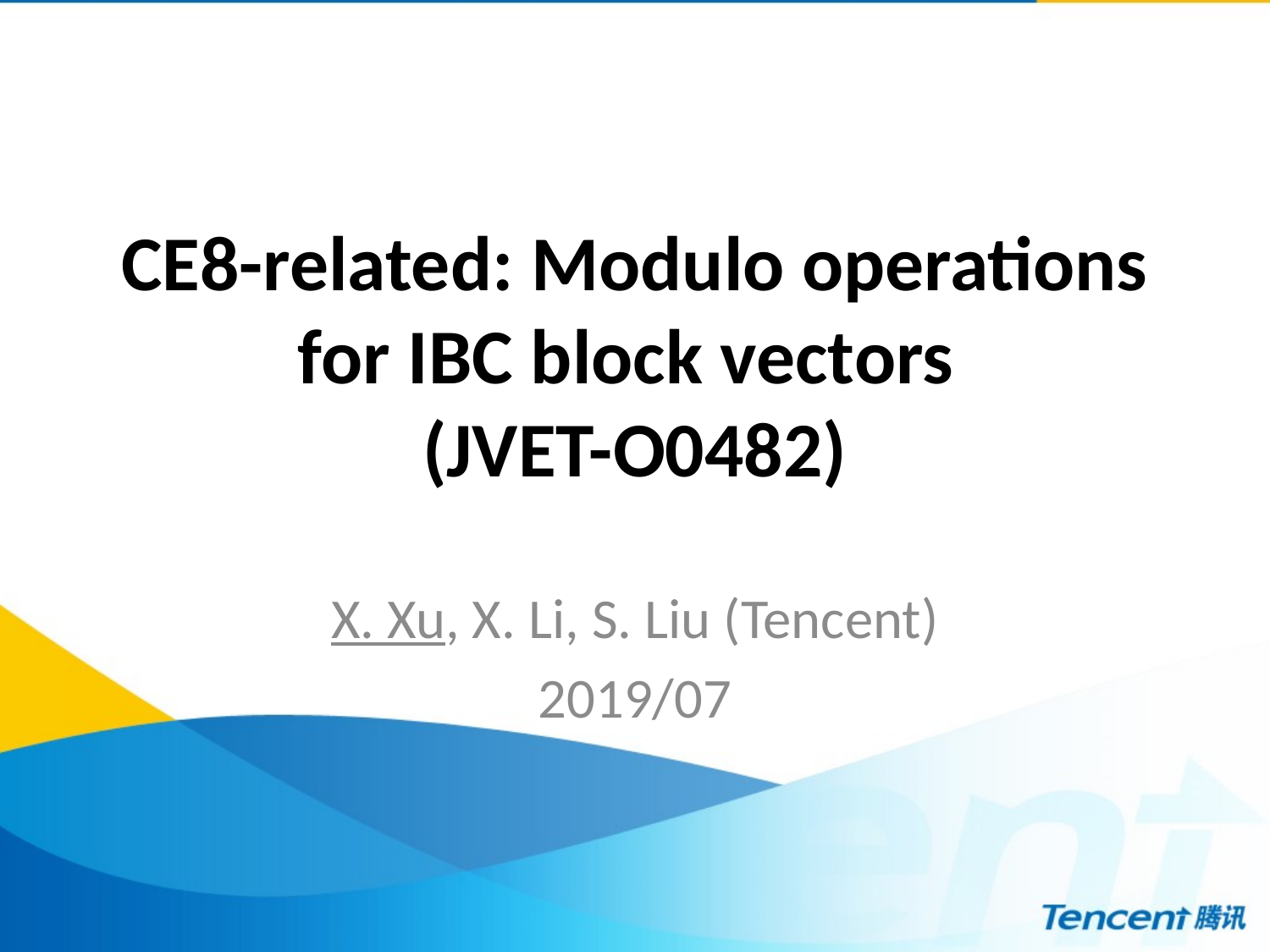

# CE8-related: Modulo operations for IBC block vectors (JVET-O0482)
X. Xu, X. Li, S. Liu (Tencent)
2019/07